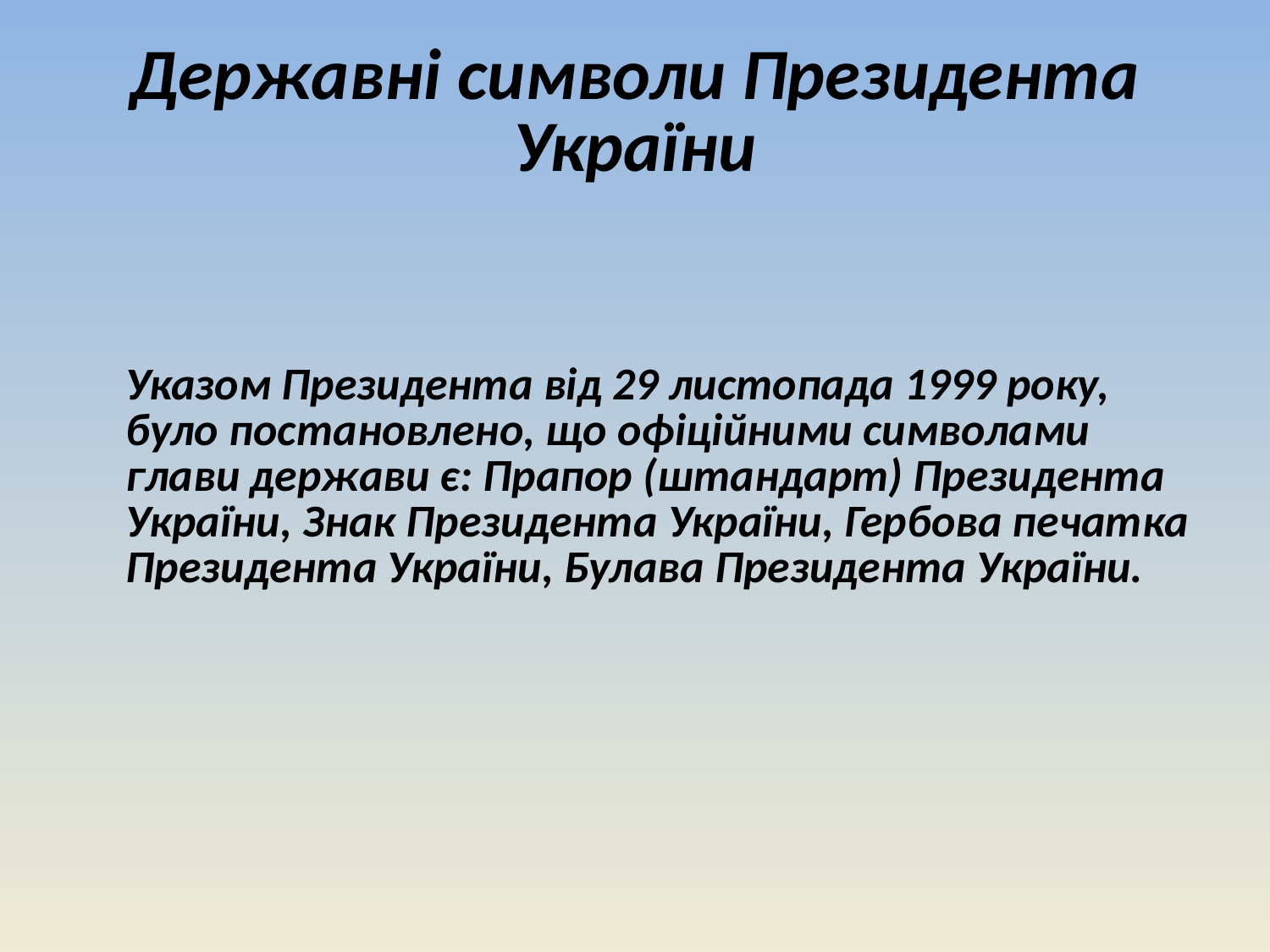

# Державні символи Президента України
Указом Президента від 29 листопада 1999 року, було постановлено, що офіційними символами глави держави є: Прапор (штандарт) Президента України, Знак Президента України, Гербова печатка Президента України, Булава Президента України.